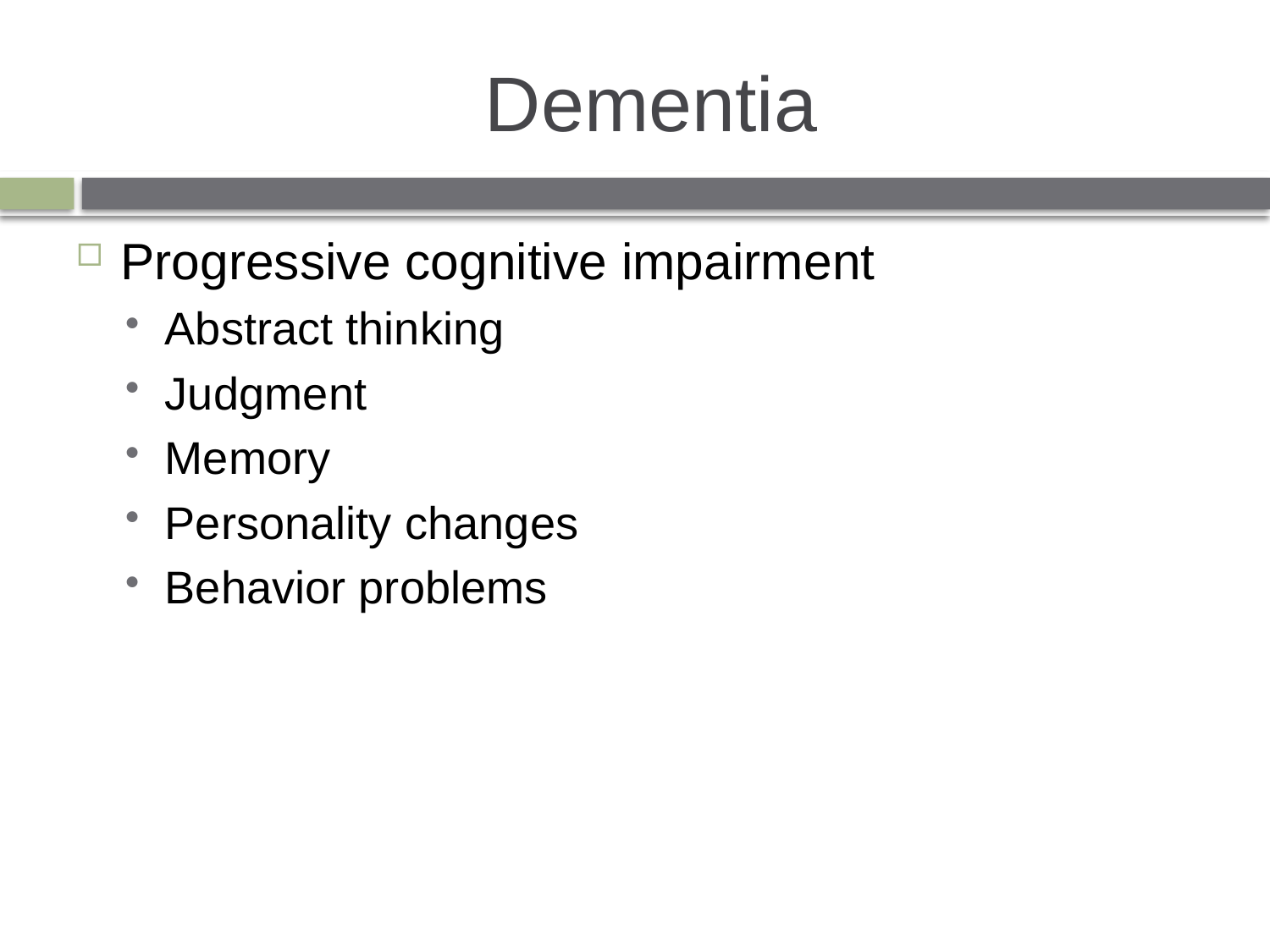

# Dementia
Progressive cognitive impairment
Abstract thinking
Judgment
Memory
Personality changes
Behavior problems